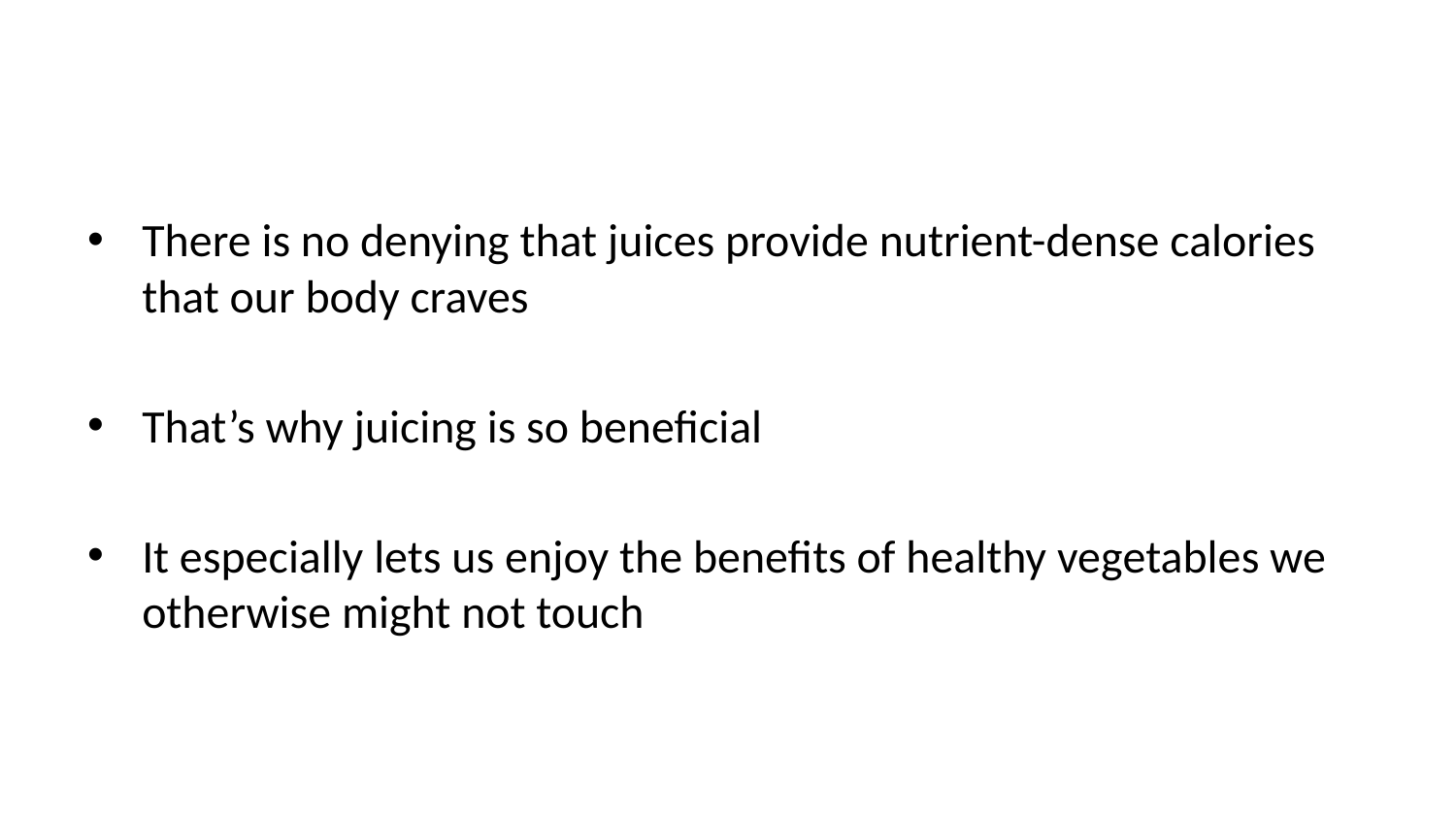

There is no denying that juices provide nutrient-dense calories that our body craves

That’s why juicing is so beneficial

It especially lets us enjoy the benefits of healthy vegetables we otherwise might not touch